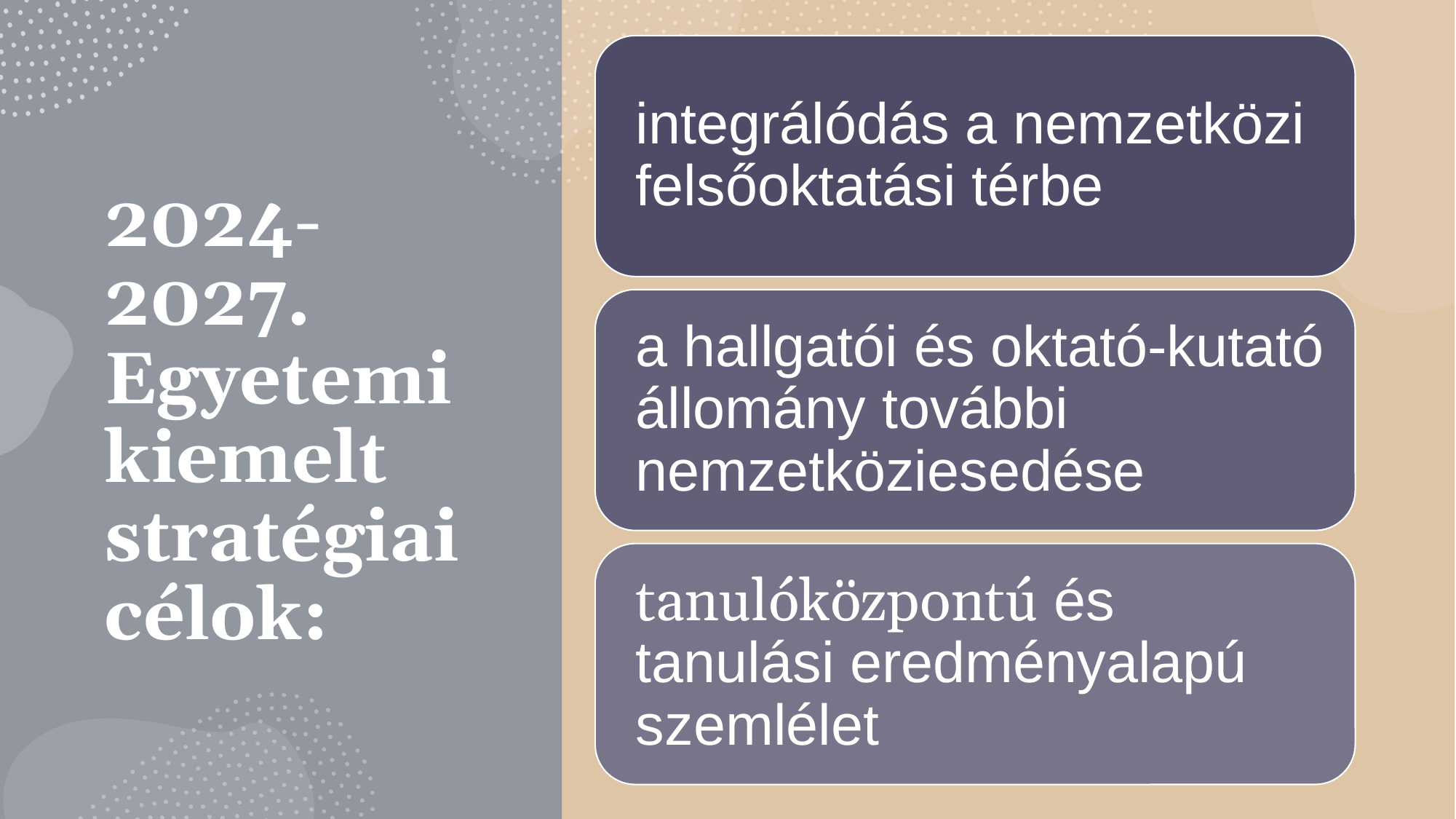

integrálódás a nemzetközi felsőoktatási térbe
a hallgatói és oktató-kutató állomány további nemzetköziesedése
tanulóközpontú és tanulási eredményalapú szemlélet
# 2024-2027. Egyetemi kiemelt stratégiai célok: